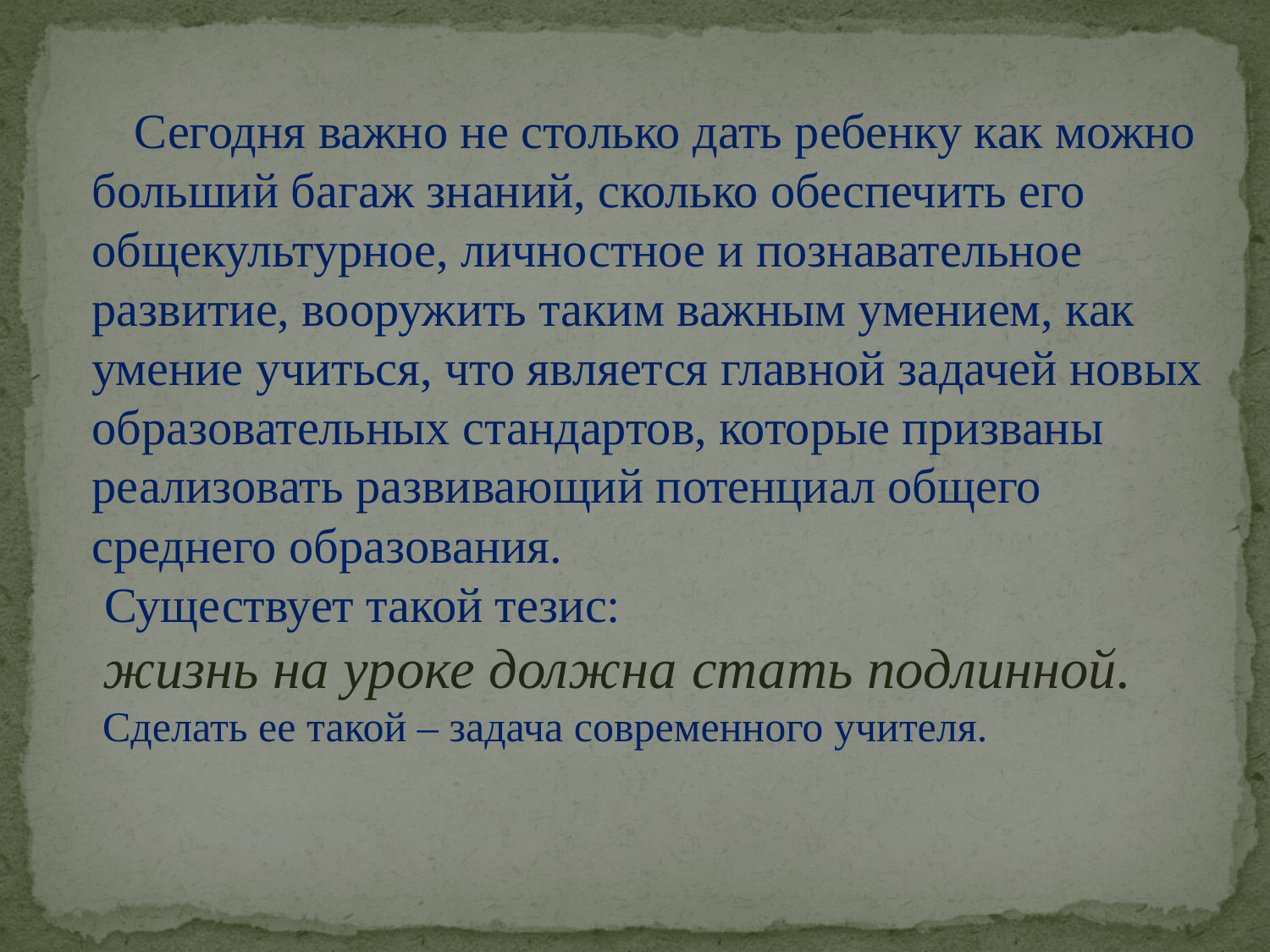

Сегодня важно не столько дать ребенку как можно больший багаж знаний, сколько обеспечить его общекультурное, личностное и познавательное развитие, вооружить таким важным умением, как умение учиться, что является главной задачей новых образовательных стандартов, которые призваны реализовать развивающий потенциал общего среднего образования.
 Существует такой тезис:
 жизнь на уроке должна стать подлинной.
 Сделать ее такой – задача современного учителя.